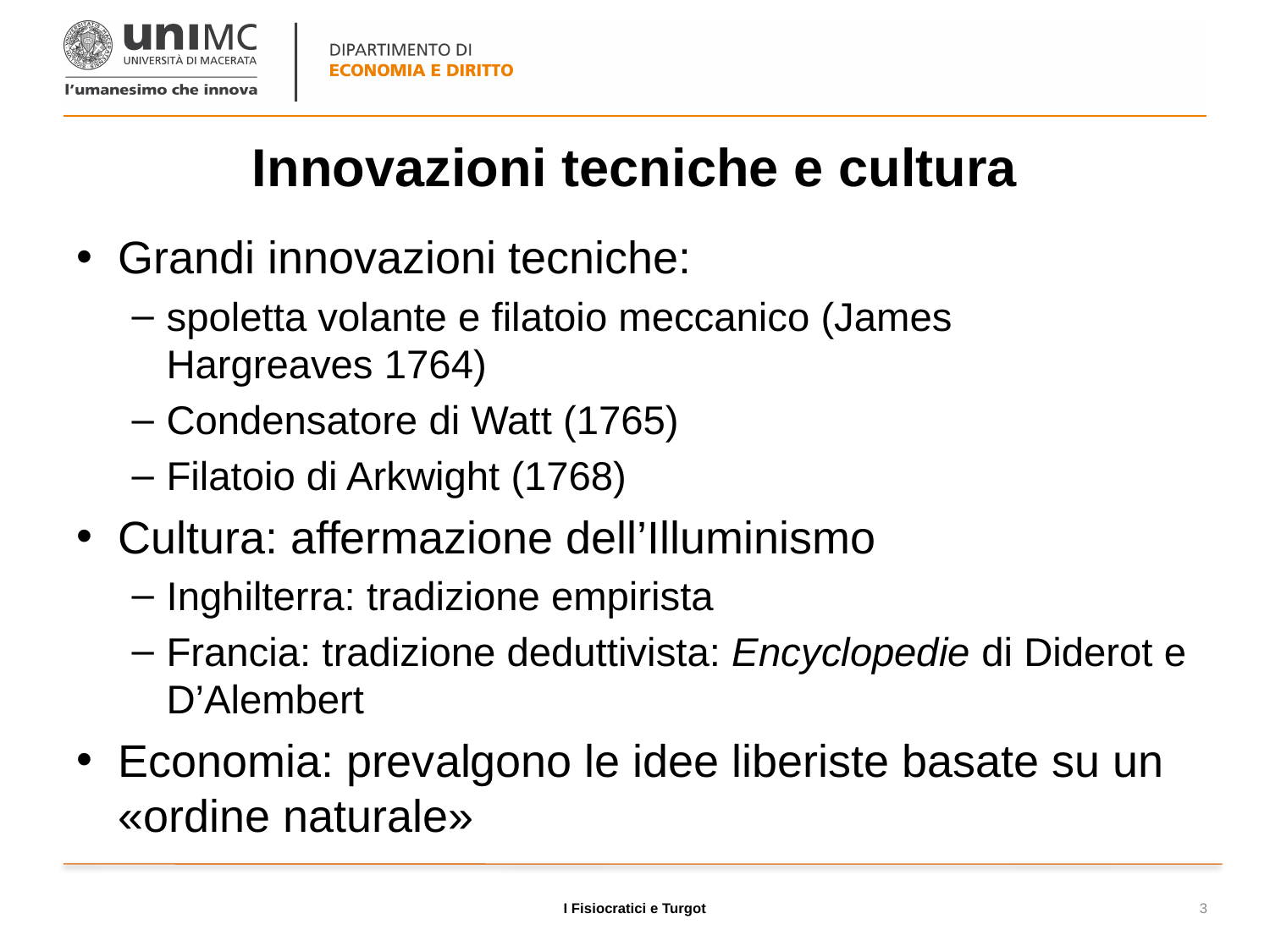

# Innovazioni tecniche e cultura
Grandi innovazioni tecniche:
spoletta volante e filatoio meccanico (James Hargreaves 1764)
Condensatore di Watt (1765)
Filatoio di Arkwight (1768)
Cultura: affermazione dell’Illuminismo
Inghilterra: tradizione empirista
Francia: tradizione deduttivista: Encyclopedie di Diderot e D’Alembert
Economia: prevalgono le idee liberiste basate su un «ordine naturale»

I Fisiocratici e Turgot
3